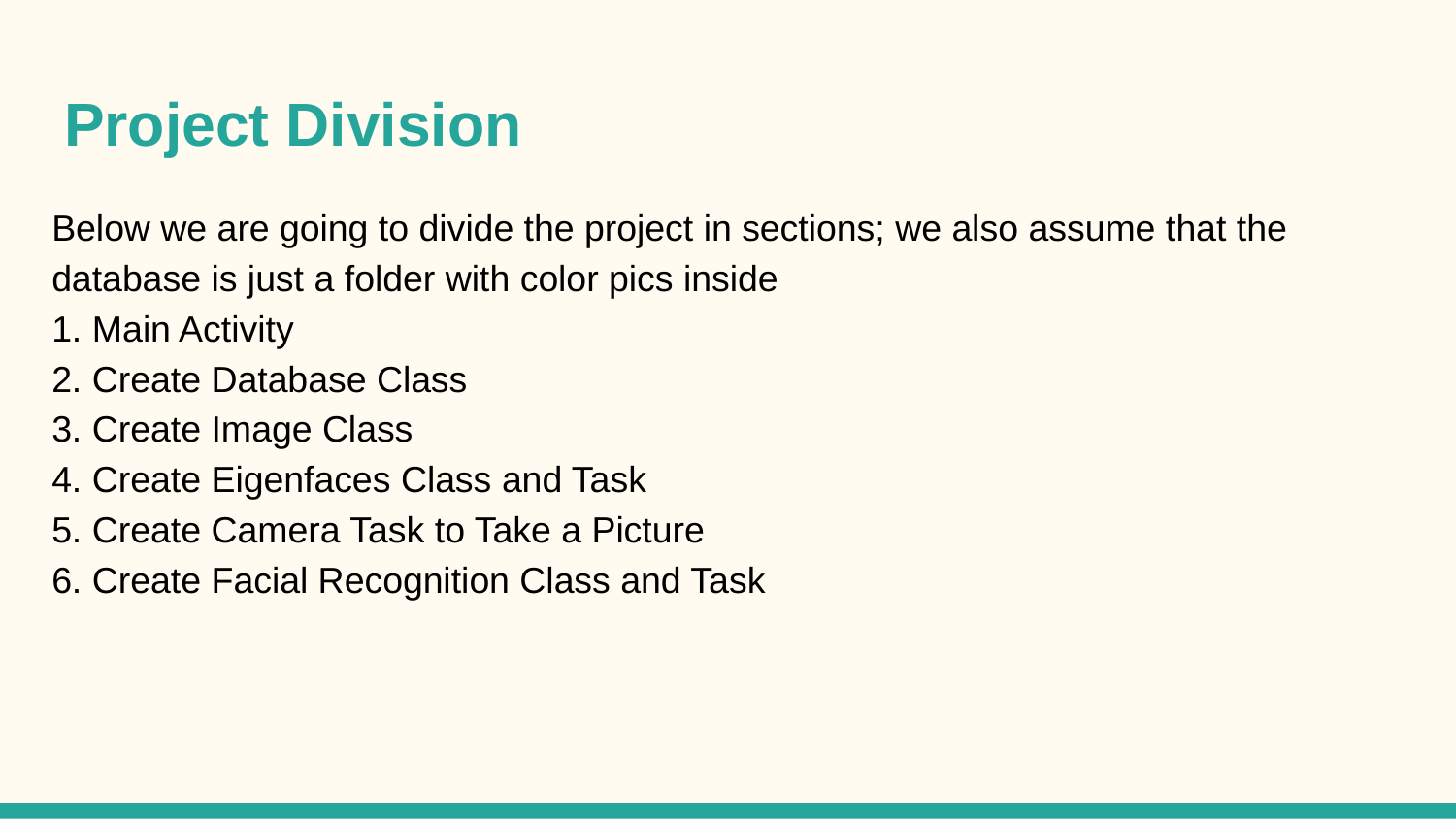

# Project Division
Below we are going to divide the project in sections; we also assume that the database is just a folder with color pics inside
1. Main Activity
2. Create Database Class
3. Create Image Class
4. Create Eigenfaces Class and Task
5. Create Camera Task to Take a Picture
6. Create Facial Recognition Class and Task